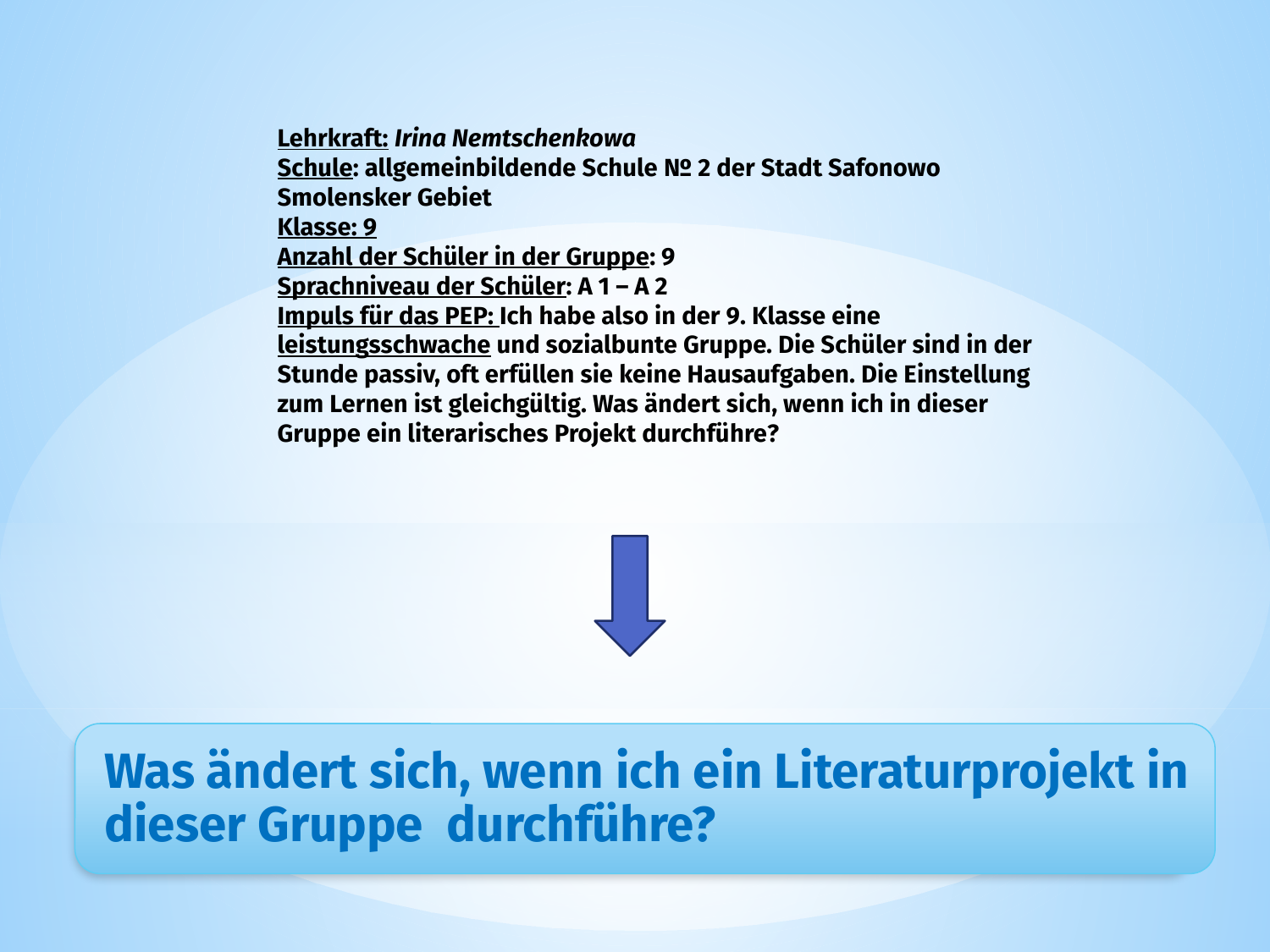

Lehrkraft: Irina Nemtschenkowa
Schule: allgemeinbildende Schule № 2 der Stadt Safonowo Smolensker Gebiet
Klasse: 9
Anzahl der Schüler in der Gruppe: 9
Sprachniveau der Schüler: A 1 – A 2
Impuls für das PEP: Ich habe also in der 9. Klasse eine leistungsschwache und sozialbunte Gruppe. Die Schüler sind in der Stunde passiv, oft erfüllen sie keine Hausaufgaben. Die Einstellung zum Lernen ist gleichgültig. Was ändert sich, wenn ich in dieser Gruppe ein literarisches Projekt durchführe?

Was ändert sich, wenn ich ein Literaturprojekt in dieser Gruppe  durchführe?